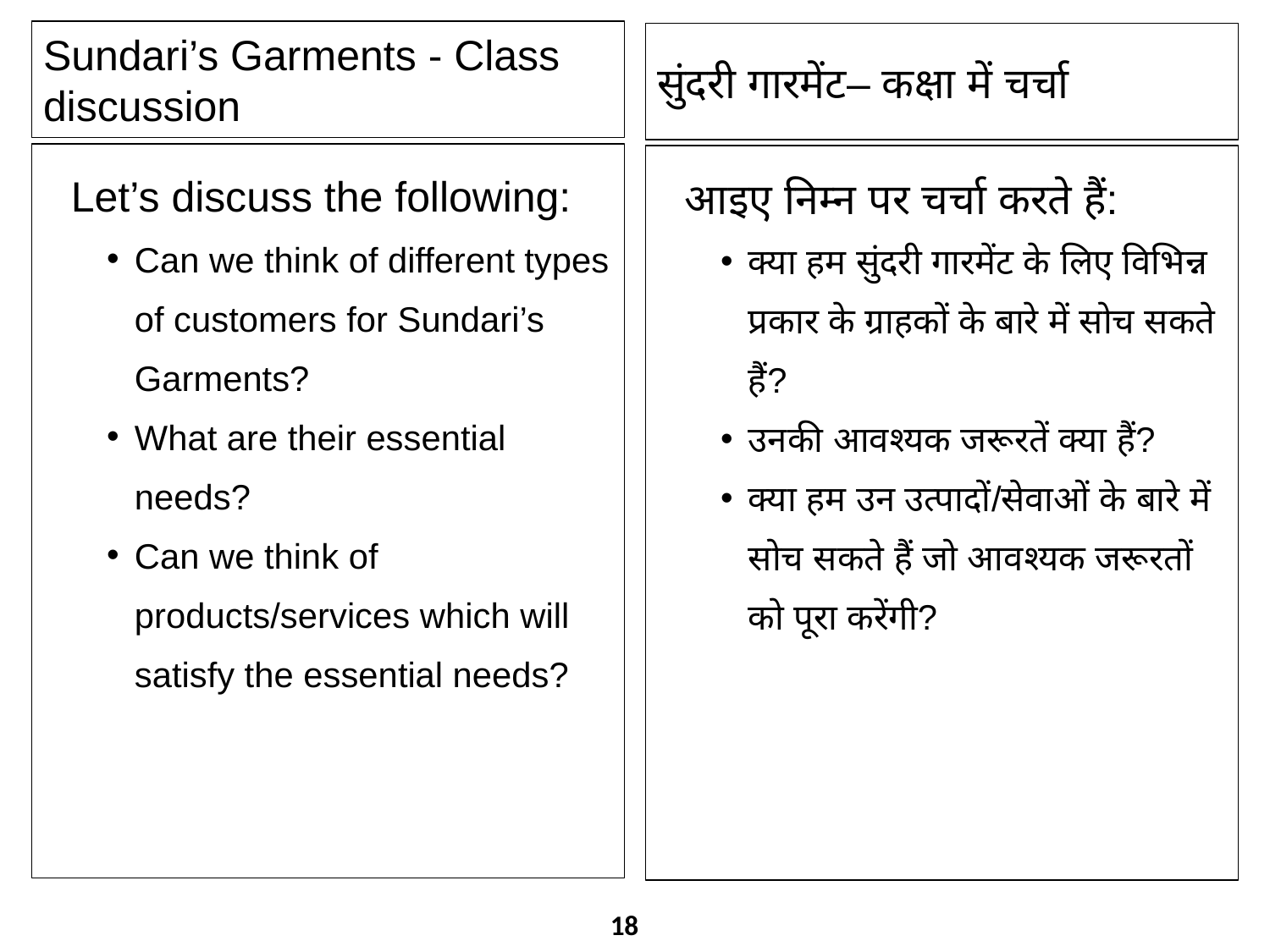

Sundari’s Garments - Class discussion
सुंदरी गारमेंट– कक्षा में चर्चा
	Let’s discuss the following:
Can we think of different types of customers for Sundari’s Garments?
What are their essential needs?
Can we think of  products/services which will satisfy the essential needs?
	आइए निम्न पर चर्चा करते हैं:
क्या हम सुंदरी गारमेंट के लिए विभि‍न्न प्रकार के ग्राहकों के बारे में सोच सकते हैं?
उनकी आवश्यक जरूरतें क्या हैं?
क्या हम उन उत्पादों/सेवाओं के बारे में सोच सकते हैं जो आवश्यक जरूरतों को पूरा करेंगी?
18